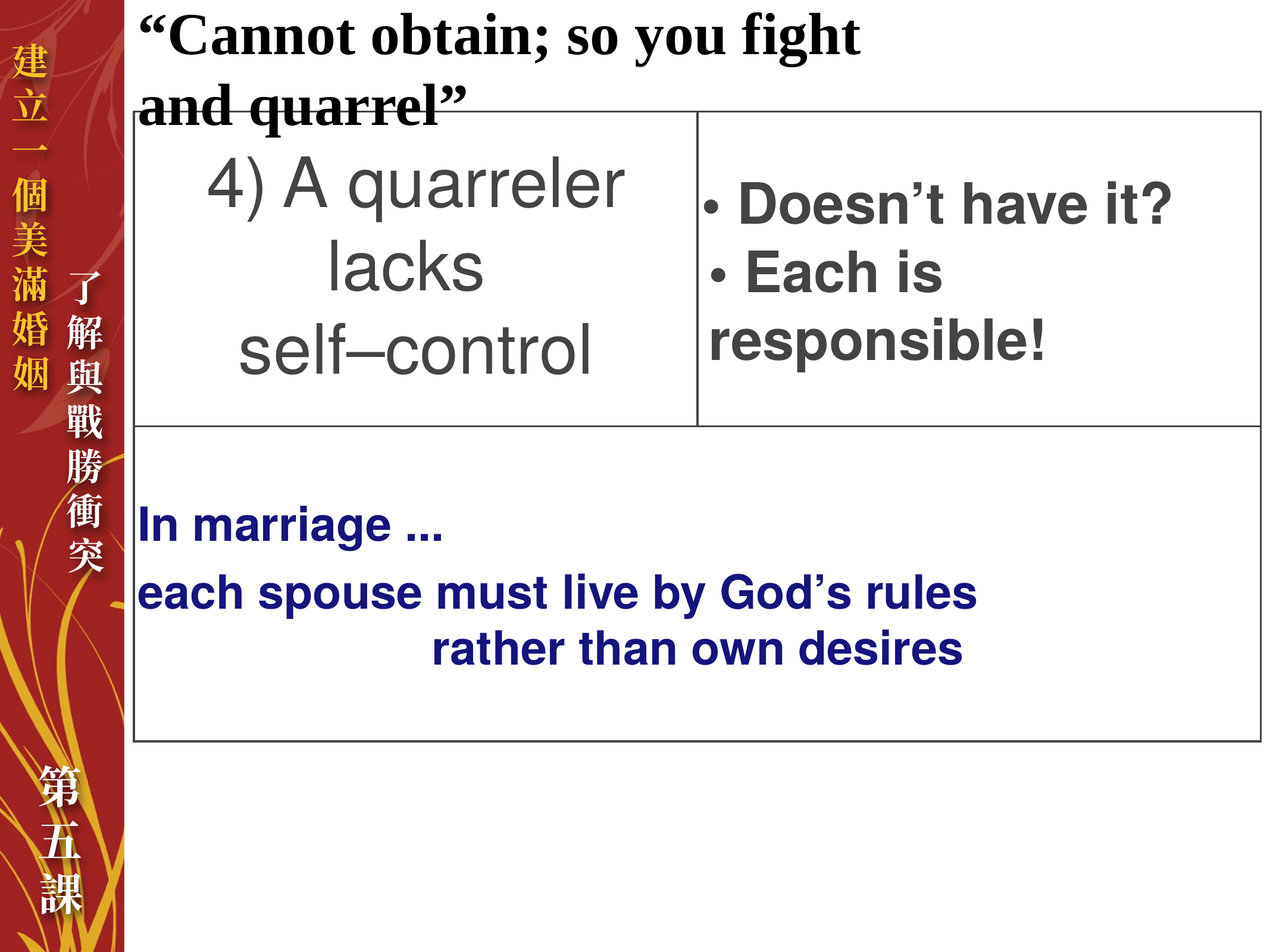

# “Cannot obtain; so you fight and quarrel”
| 4) A quarreler lacks self–control | • Doesn’t have it? • Each is responsible! |
| --- | --- |
| In marriage ... each spouse must live by God’s rules rather than own desires |  |